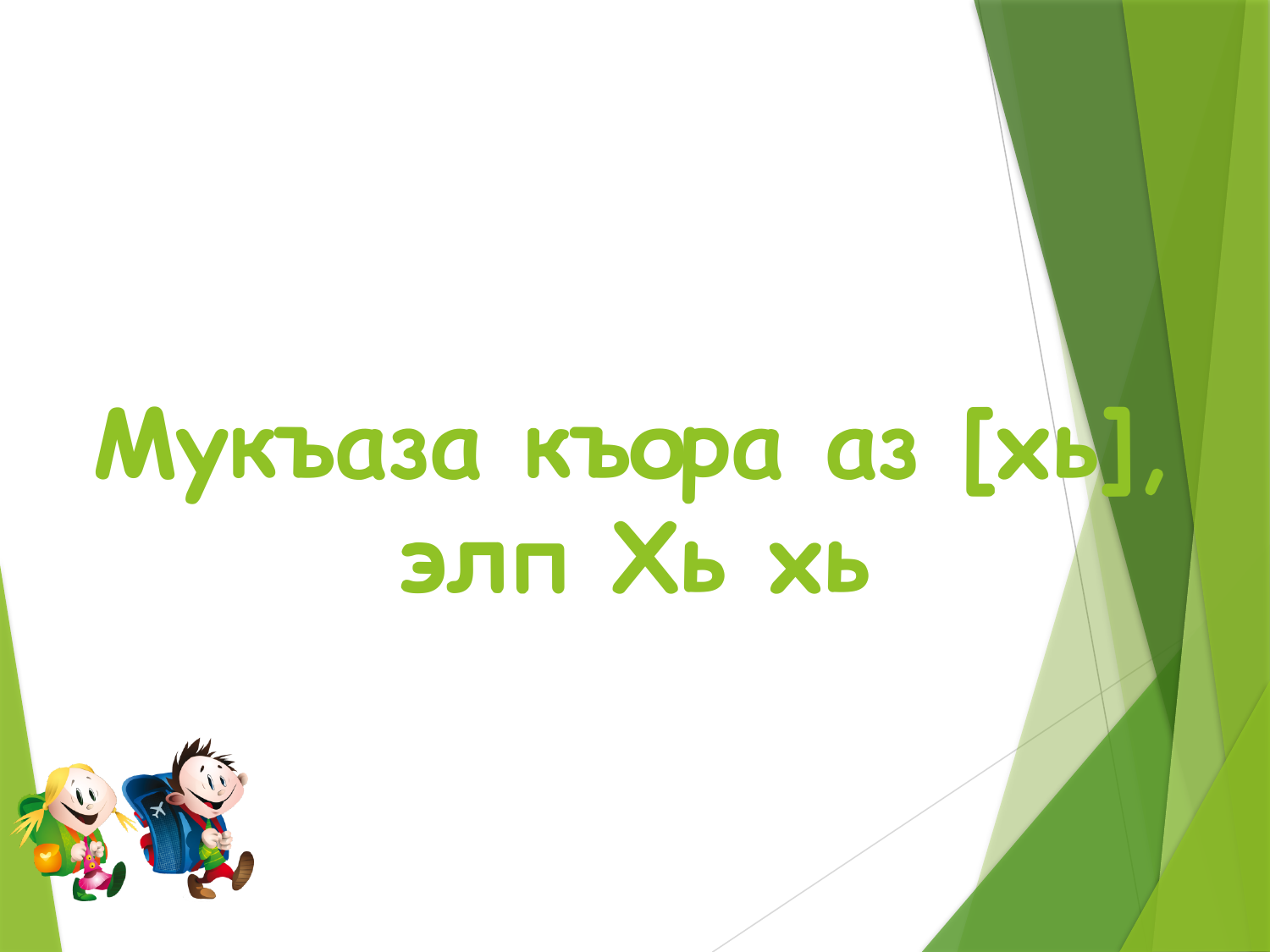

# Мукъаза къора аз [хь], элп Хь хь